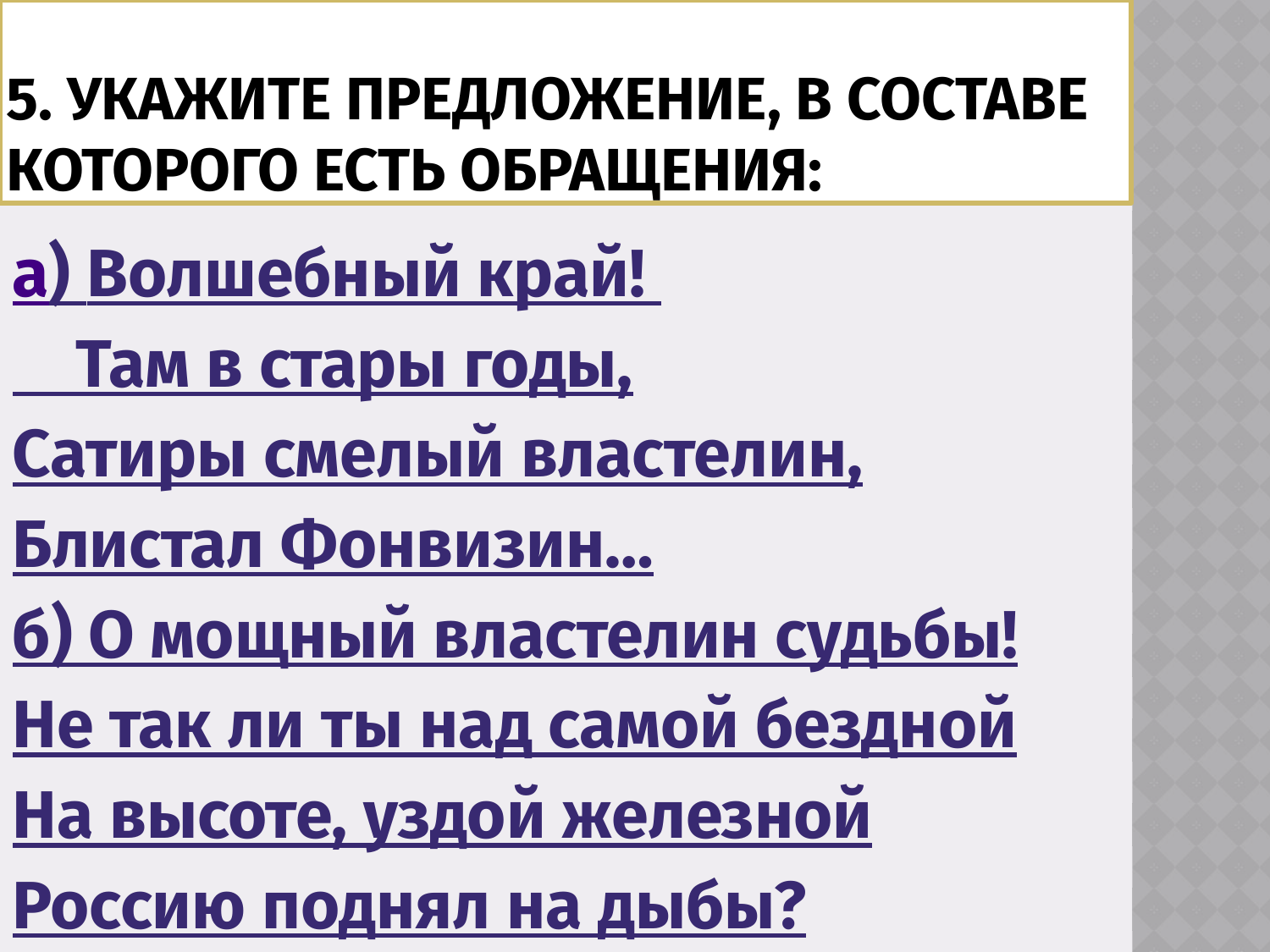

# 5. Укажите предложение, в составе которого есть обращения:
а) Волшебный край!
    Там в стары годы,
Сатиры смелый властелин,
Блистал Фонвизин…
б) О мощный властелин судьбы!
Не так ли ты над самой бездной
На высоте, уздой железной
Россию поднял на дыбы?